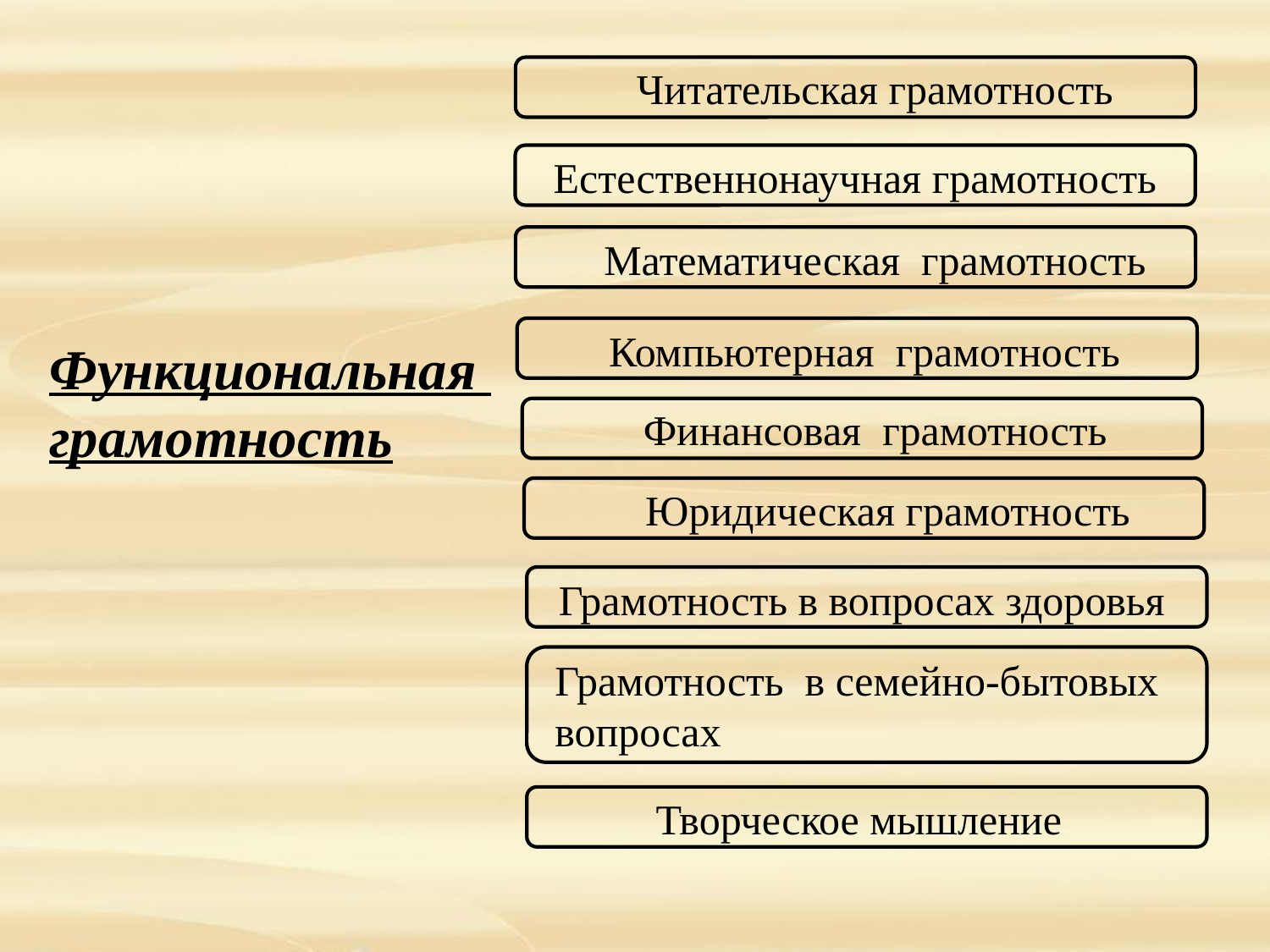

Читательская грамотность

Естественнонаучная грамотность

Математическая  грамотность

Компьютерная  грамотность
Функциональная
грамотность
Финансовая  грамотность

Юридическая грамотность

Грамотность в вопросах здоровья

Грамотность  в семейно-бытовых вопросах
Творческое мышление